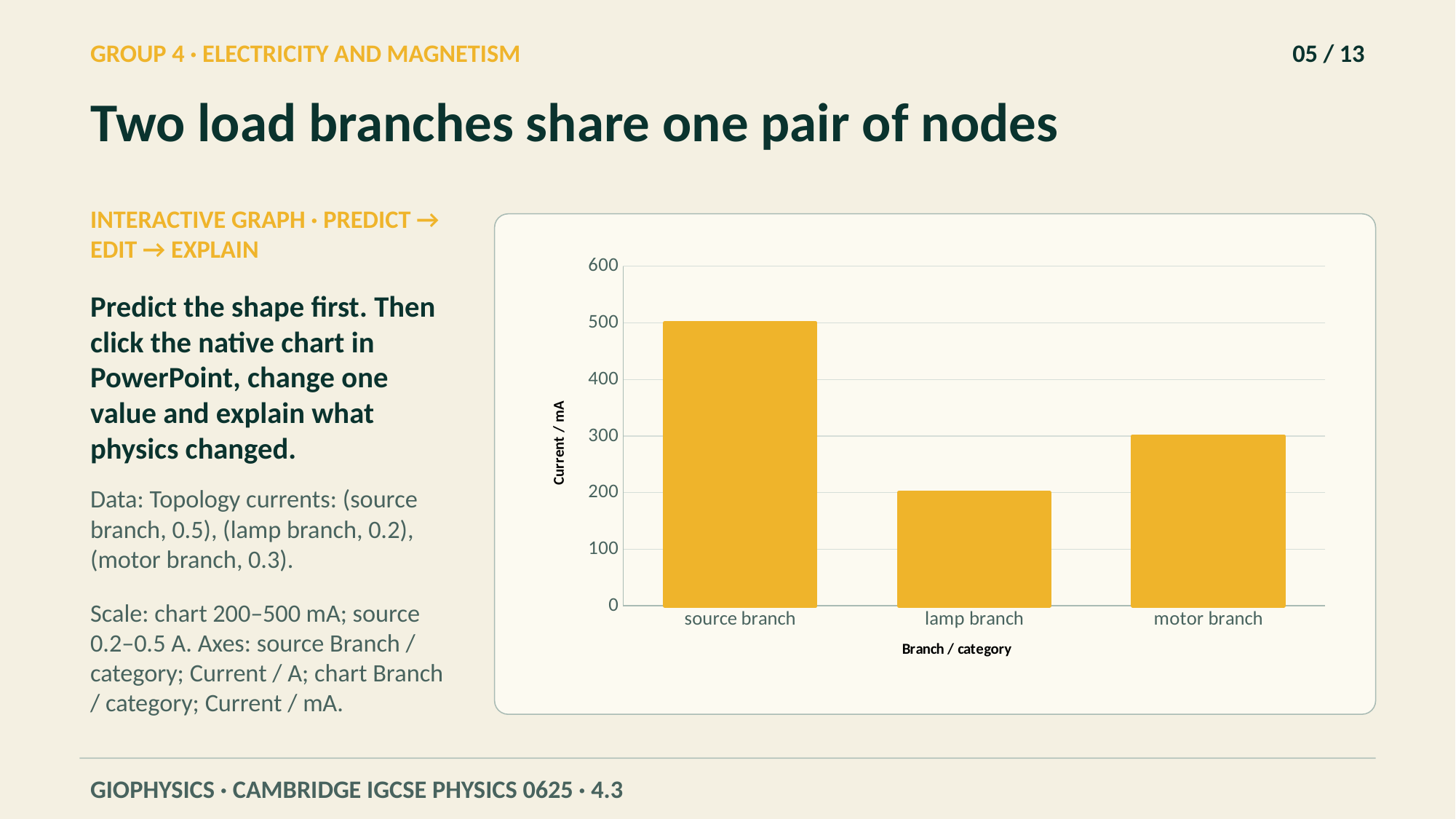

GROUP 4 · ELECTRICITY AND MAGNETISM
05 / 13
Two load branches share one pair of nodes
INTERACTIVE GRAPH · PREDICT → EDIT → EXPLAIN

### Chart

| Category |  |
|---|---|
| source branch | 500.0 |
| lamp branch | 200.0 |
| motor branch | 300.0 |
Predict the shape first. Then click the native chart in PowerPoint, change one value and explain what physics changed.
Data: Topology currents: (source branch, 0.5), (lamp branch, 0.2), (motor branch, 0.3).
Scale: chart 200–500 mA; source 0.2–0.5 A. Axes: source Branch / category; Current / A; chart Branch / category; Current / mA.

GIOPHYSICS · CAMBRIDGE IGCSE PHYSICS 0625 · 4.3